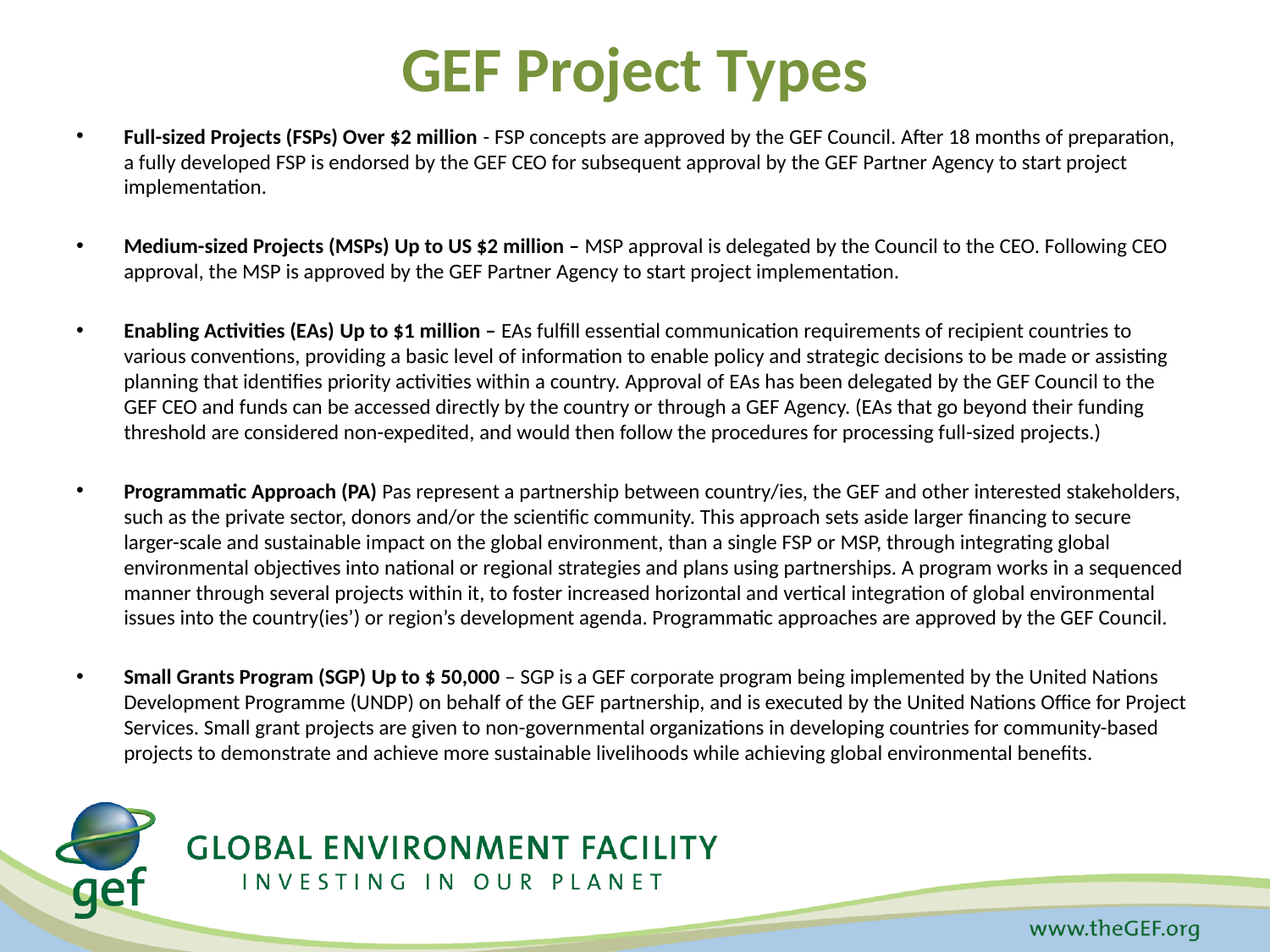

# GEF Project Types
Full-sized Projects (FSPs) Over $2 million - FSP concepts are approved by the GEF Council. After 18 months of preparation,  a fully developed FSP is endorsed by the GEF CEO for subsequent approval by the GEF Partner Agency to start project implementation.

Medium-sized Projects (MSPs) Up to US $2 million – MSP approval is delegated by the Council to the CEO. Following CEO approval, the MSP is approved by the GEF Partner Agency to start project implementation.

Enabling Activities (EAs) Up to $1 million – EAs fulfill essential communication requirements of recipient countries to various conventions, providing a basic level of information to enable policy and strategic decisions to be made or assisting planning that identifies priority activities within a country. Approval of EAs has been delegated by the GEF Council to the GEF CEO and funds can be accessed directly by the country or through a GEF Agency. (EAs that go beyond their funding threshold are considered non-expedited, and would then follow the procedures for processing full-sized projects.)

Programmatic Approach (PA) Pas represent a partnership between country/ies, the GEF and other interested stakeholders, such as the private sector, donors and/or the scientific community. This approach sets aside larger financing to secure larger-scale and sustainable impact on the global environment, than a single FSP or MSP, through integrating global environmental objectives into national or regional strategies and plans using partnerships. A program works in a sequenced manner through several projects within it, to foster increased horizontal and vertical integration of global environmental issues into the country(ies’) or region’s development agenda. Programmatic approaches are approved by the GEF Council.

Small Grants Program (SGP) Up to $ 50,000 – SGP is a GEF corporate program being implemented by the United Nations Development Programme (UNDP) on behalf of the GEF partnership, and is executed by the United Nations Office for Project Services. Small grant projects are given to non-governmental organizations in developing countries for community-based projects to demonstrate and achieve more sustainable livelihoods while achieving global environmental benefits.